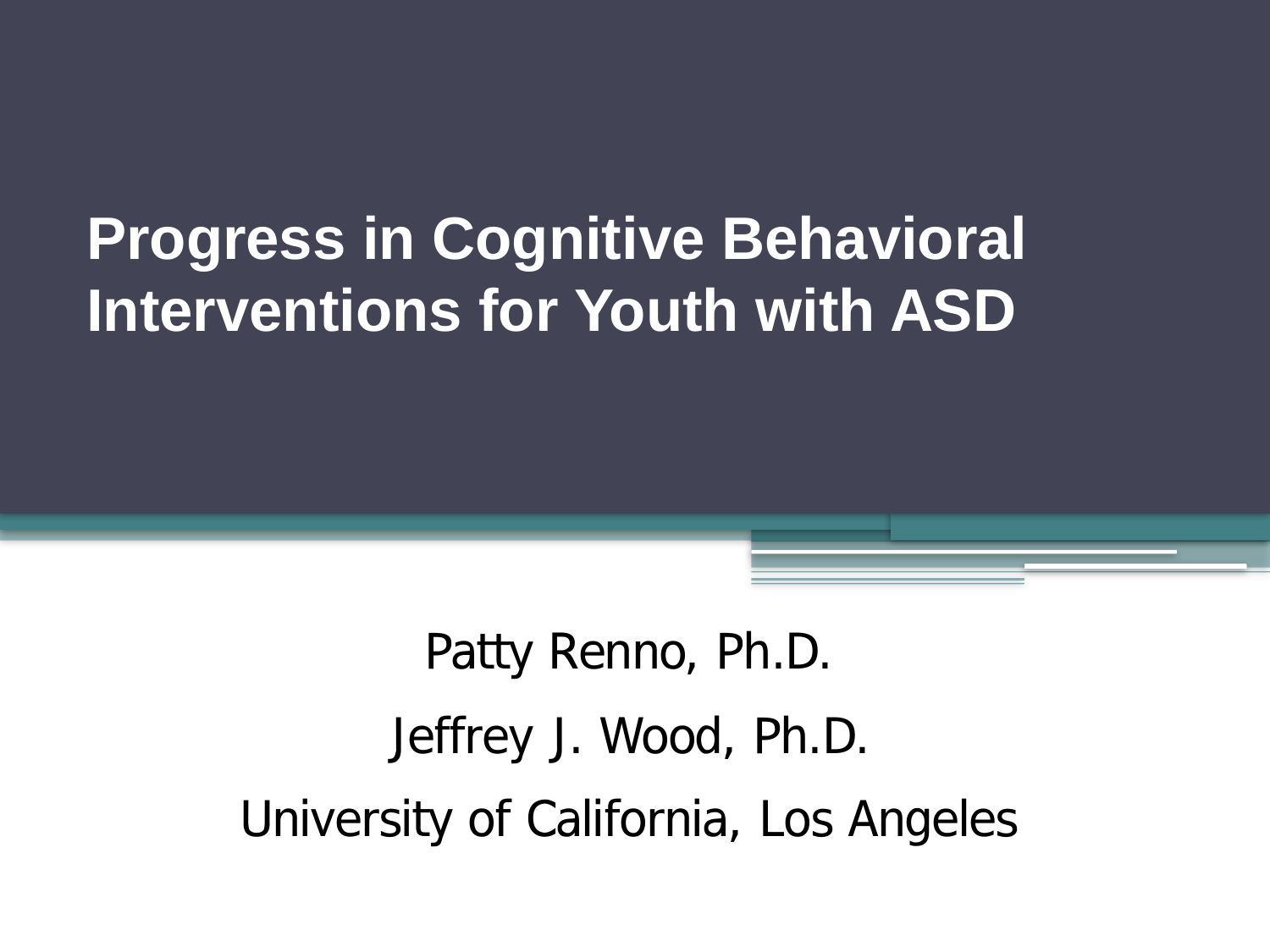

# Progress in Cognitive Behavioral Interventions for Youth with ASD
Patty Renno, Ph.D.
Jeffrey J. Wood, Ph.D.
University of California, Los Angeles